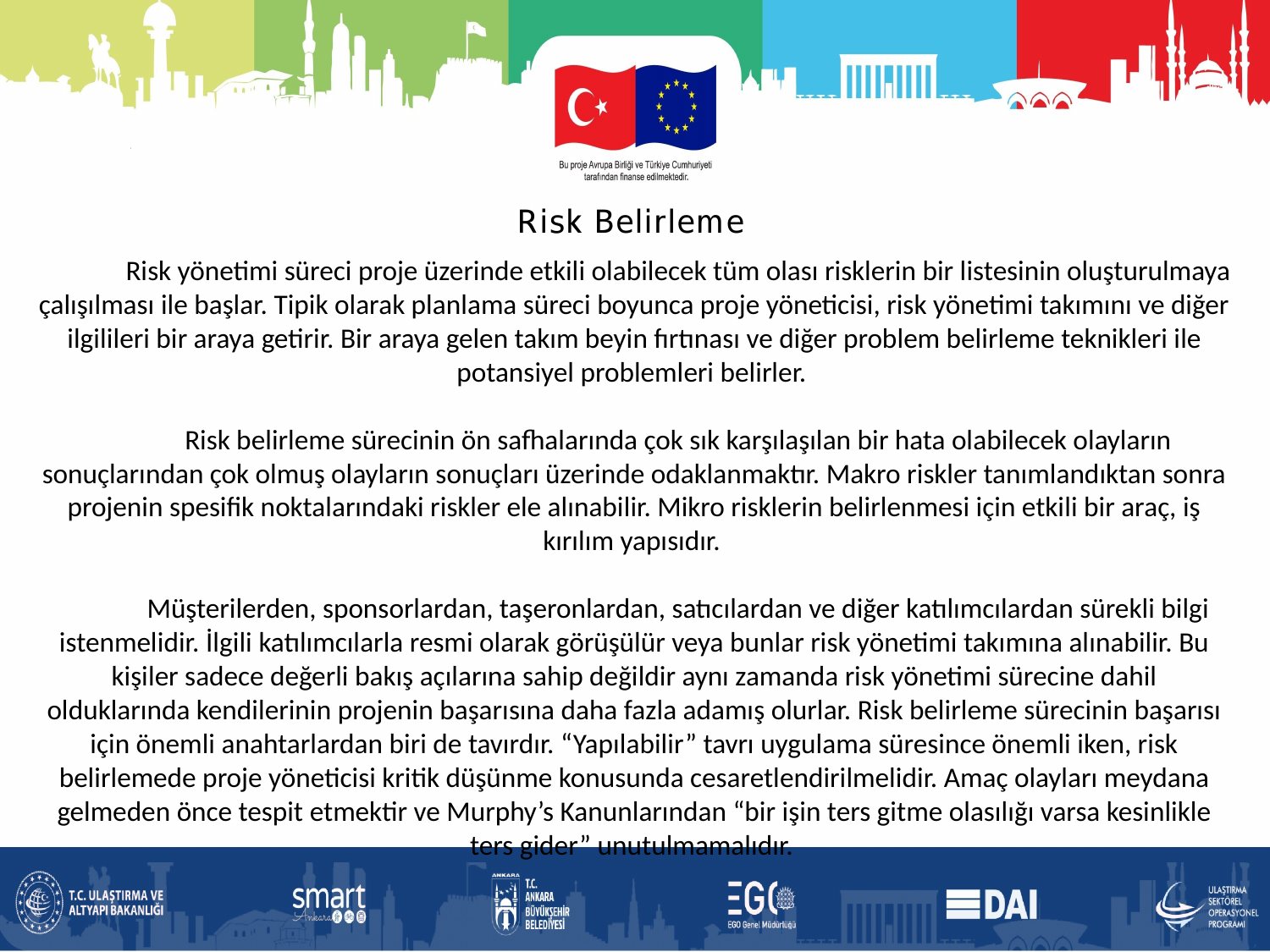

Risk Belirleme
Risk yönetimi süreci proje üzerinde etkili olabilecek tüm olası risklerin bir listesinin oluşturulmaya çalışılması ile başlar. Tipik olarak planlama süreci boyunca proje yöneticisi, risk yönetimi takımını ve diğer ilgilileri bir araya getirir. Bir araya gelen takım beyin fırtınası ve diğer problem belirleme teknikleri ile potansiyel problemleri belirler.

Risk belirleme sürecinin ön safhalarında çok sık karşılaşılan bir hata olabilecek olayların sonuçlarından çok olmuş olayların sonuçları üzerinde odaklanmaktır. Makro riskler tanımlandıktan sonra projenin spesifik noktalarındaki riskler ele alınabilir. Mikro risklerin belirlenmesi için etkili bir araç, iş kırılım yapısıdır.

Müşterilerden, sponsorlardan, taşeronlardan, satıcılardan ve diğer katılımcılardan sürekli bilgi istenmelidir. İlgili katılımcılarla resmi olarak görüşülür veya bunlar risk yönetimi takımına alınabilir. Bu kişiler sadece değerli bakış açılarına sahip değildir aynı zamanda risk yönetimi sürecine dahil olduklarında kendilerinin projenin başarısına daha fazla adamış olurlar. Risk belirleme sürecinin başarısı için önemli anahtarlardan biri de tavırdır. “Yapılabilir” tavrı uygulama süresince önemli iken, risk belirlemede proje yöneticisi kritik düşünme konusunda cesaretlendirilmelidir. Amaç olayları meydana gelmeden önce tespit etmektir ve Murphy’s Kanunlarından “bir işin ters gitme olasılığı varsa kesinlikle ters gider” unutulmamalıdır.